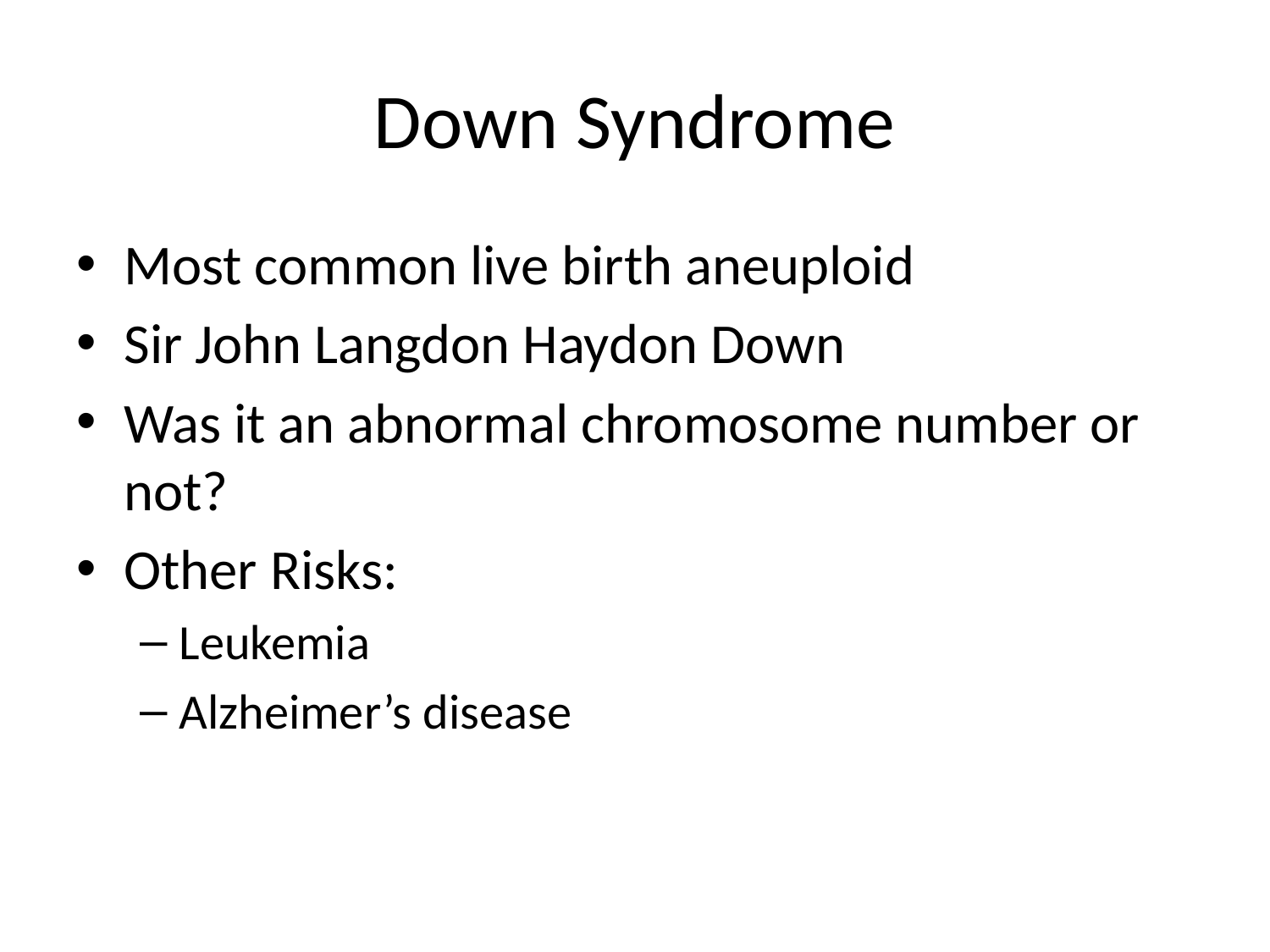

# Down Syndrome
Most common live birth aneuploid
Sir John Langdon Haydon Down
Was it an abnormal chromosome number or not?
Other Risks:
Leukemia
Alzheimer’s disease